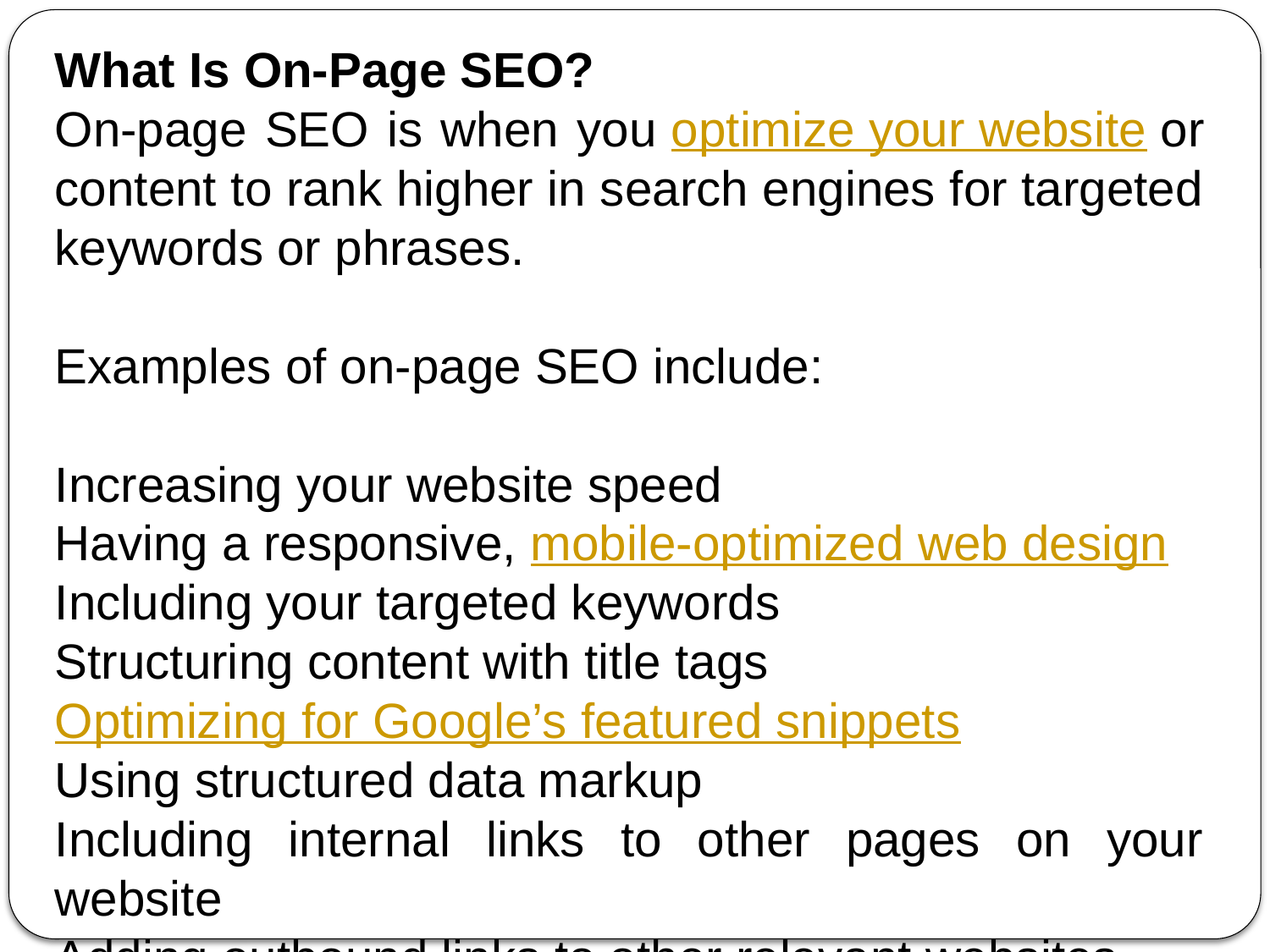

What Is On-Page SEO?
On-page SEO is when you optimize your website or content to rank higher in search engines for targeted keywords or phrases.

Examples of on-page SEO include:

Increasing your website speed
Having a responsive, mobile-optimized web design
Including your targeted keywords
Structuring content with title tags
Optimizing for Google’s featured snippets
Using structured data markup
Including internal links to other pages on your website
Adding outbound links to other relevant websites